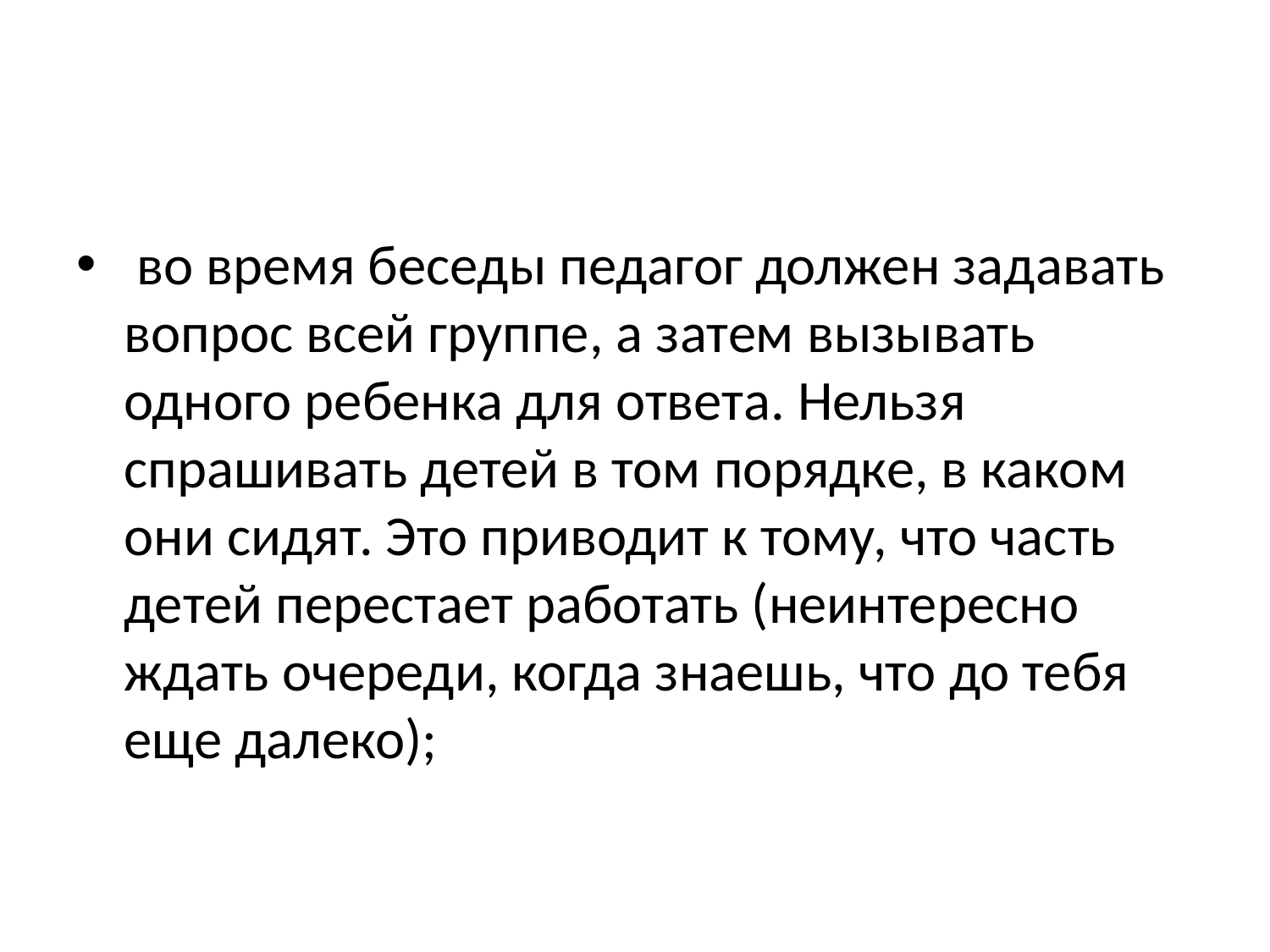

#
 во время беседы педагог должен задавать вопрос всей группе, а затем вызывать одного ребенка для ответа. Нельзя спрашивать детей в том порядке, в каком они сидят. Это приводит к тому, что часть детей перестает работать (неинтересно ждать очереди, когда знаешь, что до тебя еще далеко);